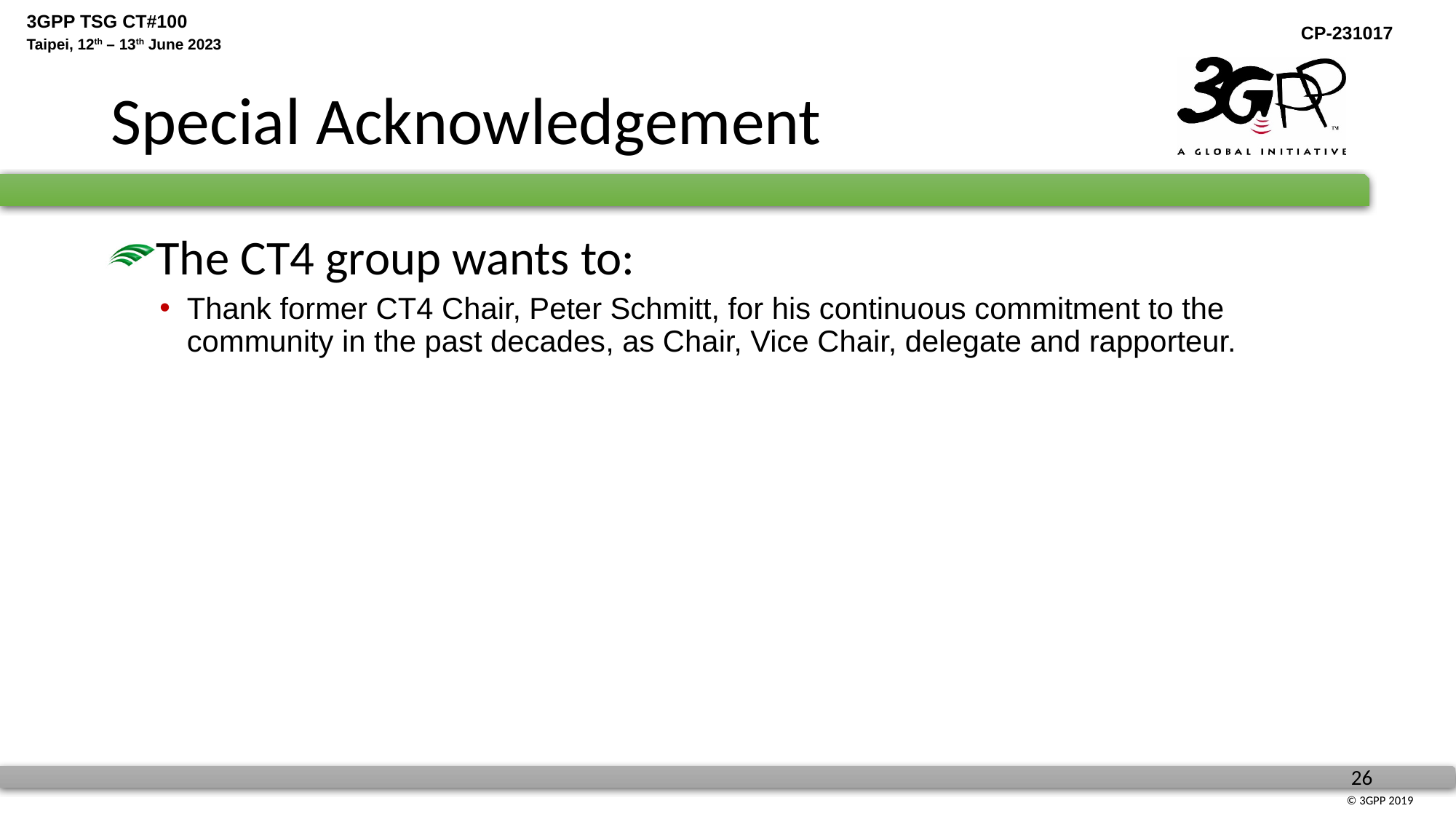

# Special Acknowledgement
The CT4 group wants to:
Thank former CT4 Chair, Peter Schmitt, for his continuous commitment to the community in the past decades, as Chair, Vice Chair, delegate and rapporteur.